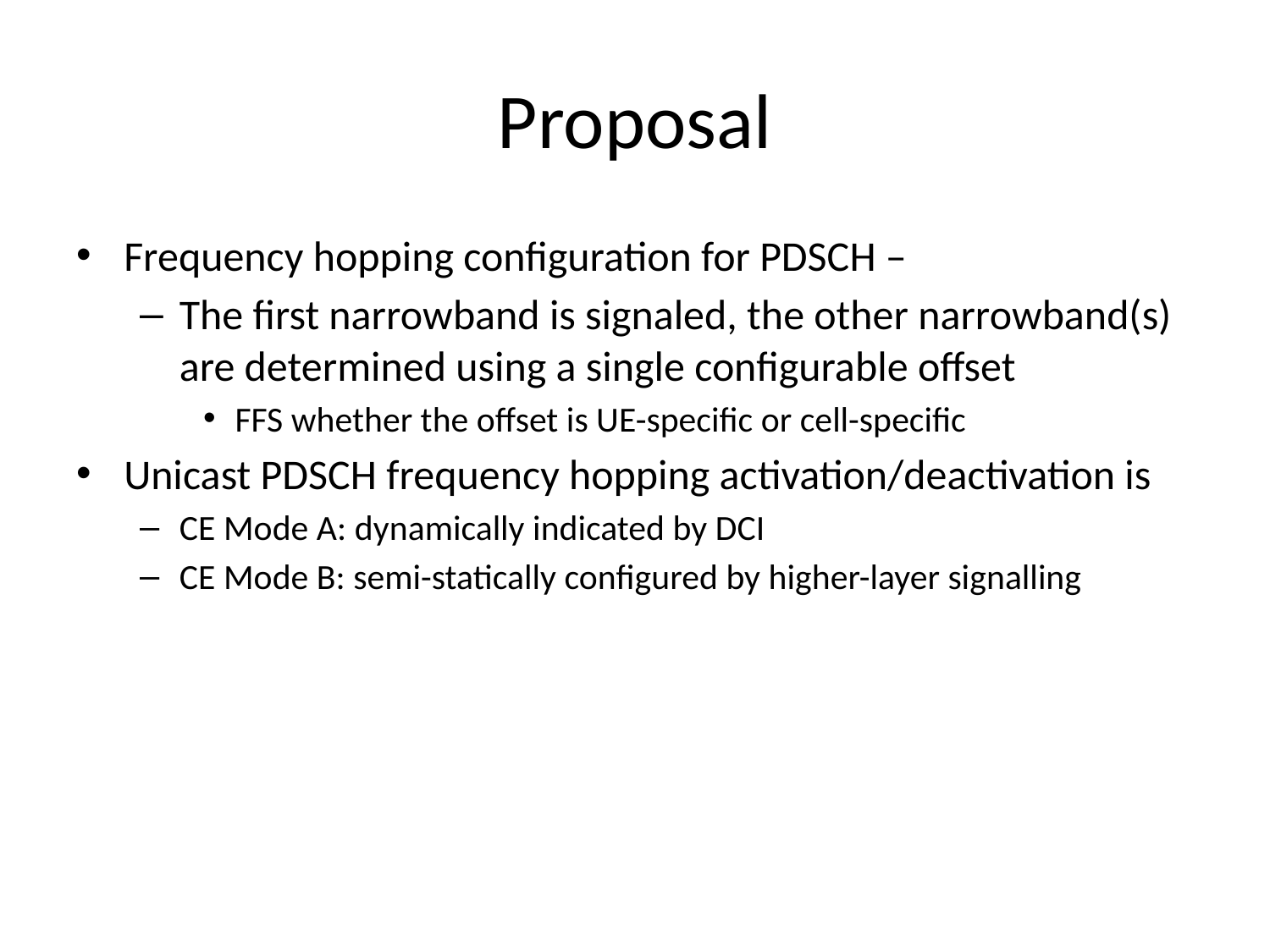

# Proposal
Frequency hopping configuration for PDSCH –
The first narrowband is signaled, the other narrowband(s) are determined using a single configurable offset
FFS whether the offset is UE-specific or cell-specific
Unicast PDSCH frequency hopping activation/deactivation is
CE Mode A: dynamically indicated by DCI
CE Mode B: semi-statically configured by higher-layer signalling